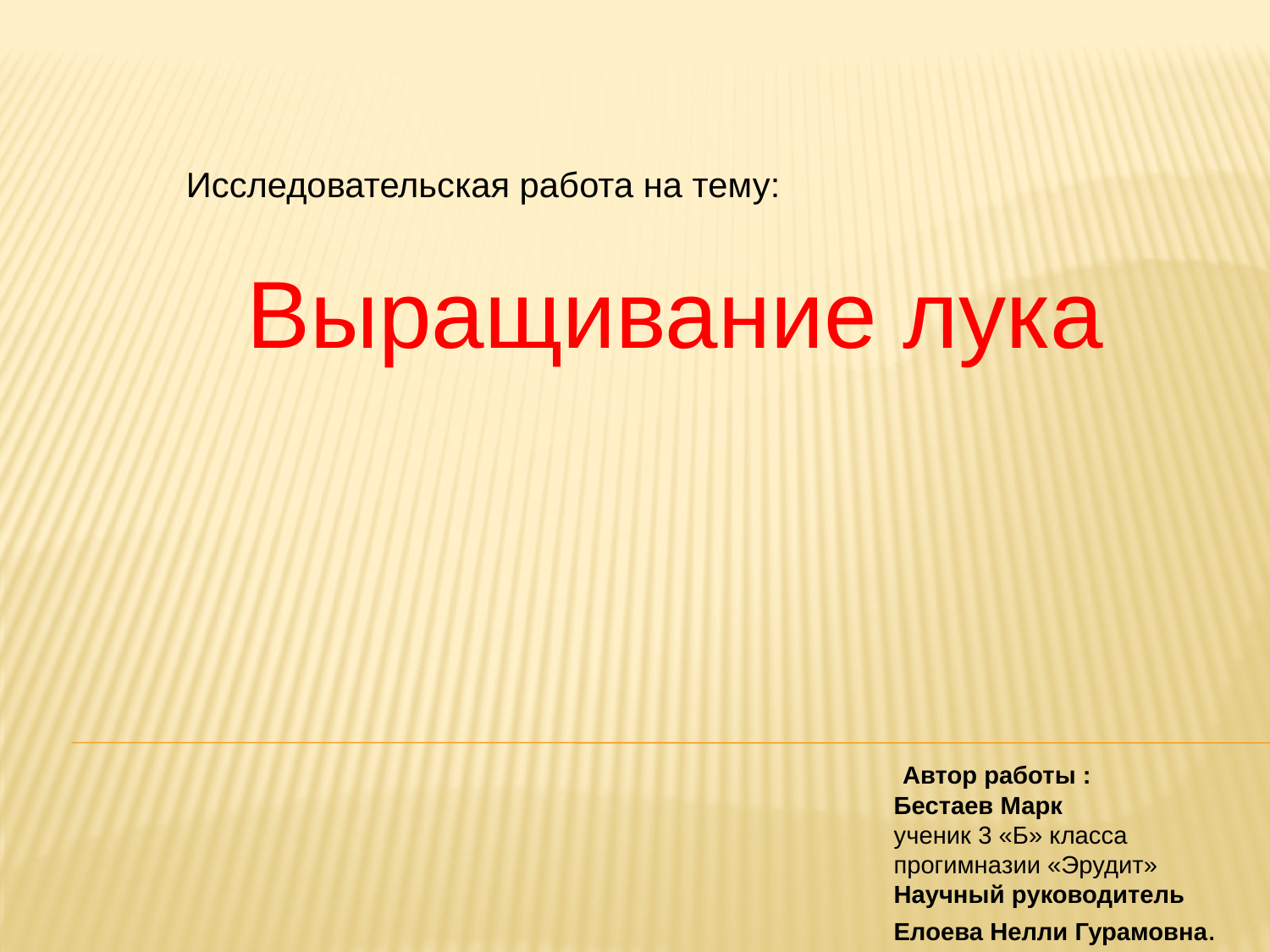

Выращивание лука

     Исследовательская работа на тему:
 Автор работы :
Бестаев Марк
ученик 3 «Б» класса
прогимназии «Эрудит»
Научный руководитель
Елоева Нелли Гурамовна.